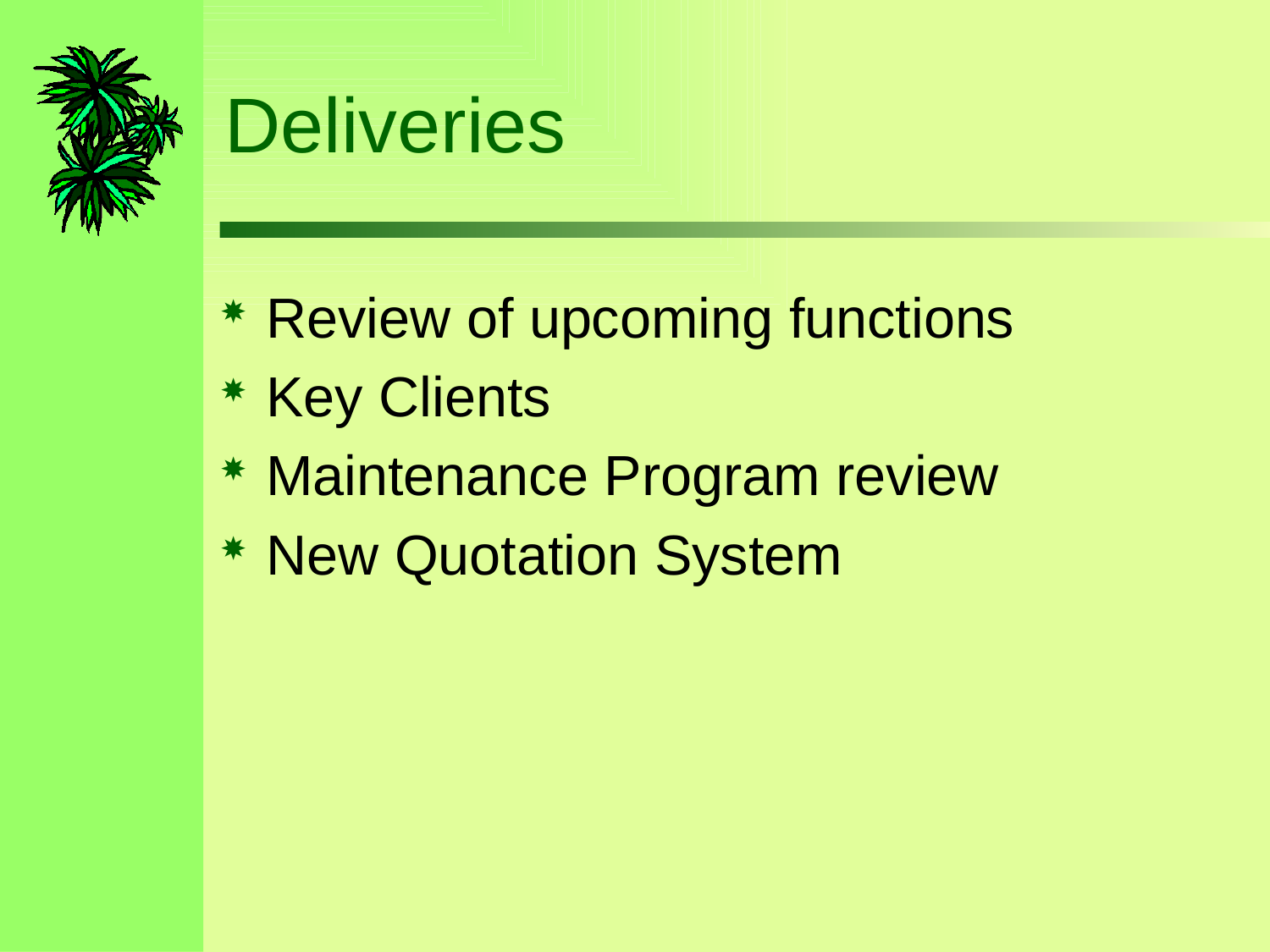

# Deliveries
Review of upcoming functions
Key Clients
Maintenance Program review
New Quotation System